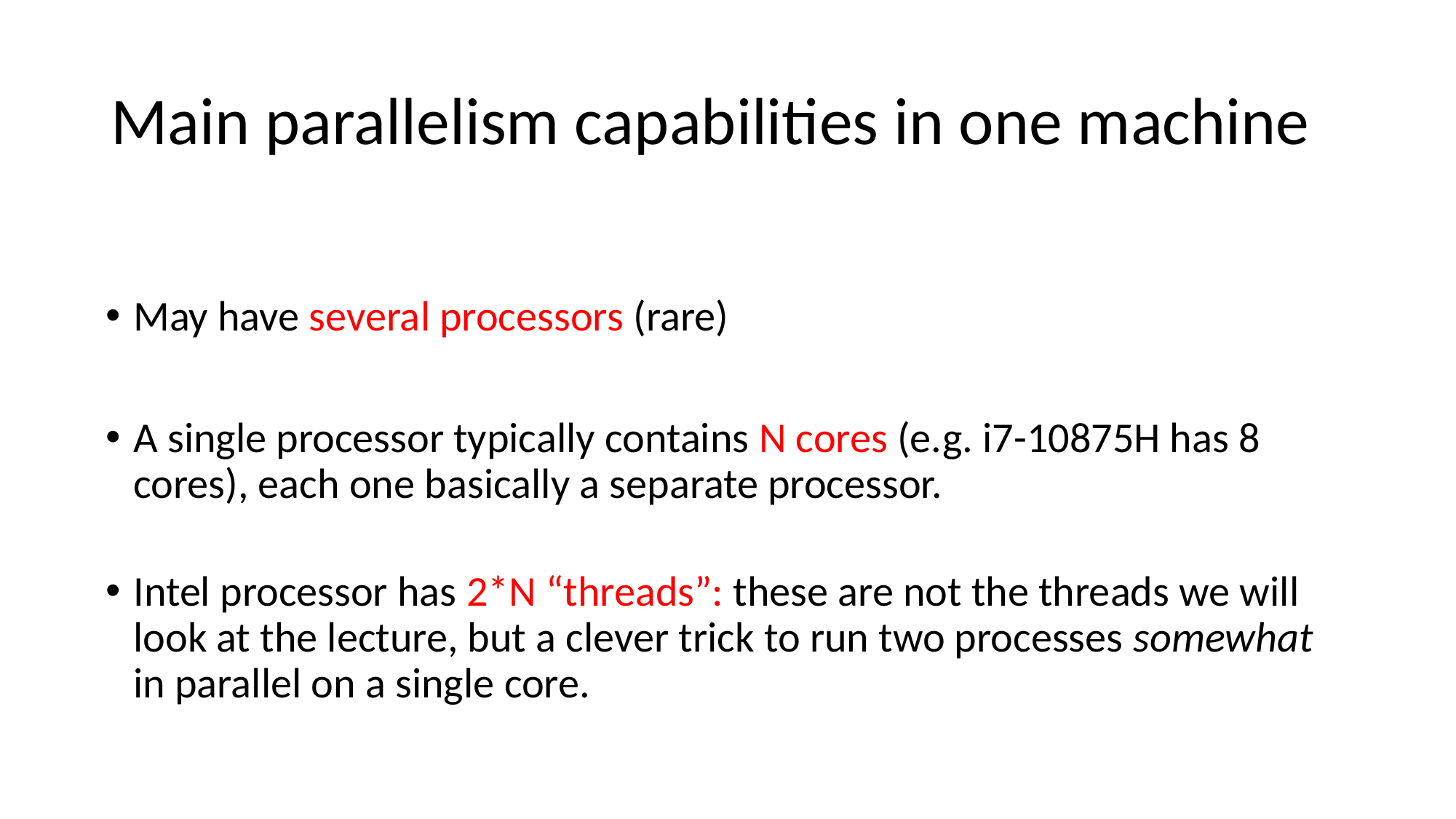

# Main parallelism capabilities in one machine

May have several processors (rare)

A single processor typically contains N cores (e.g. i7-10875H has 8 cores), each one basically a separate processor.

Intel processor has 2*N “threads”: these are not the threads we will look at the lecture, but a clever trick to run two processes somewhat in parallel on a single core.